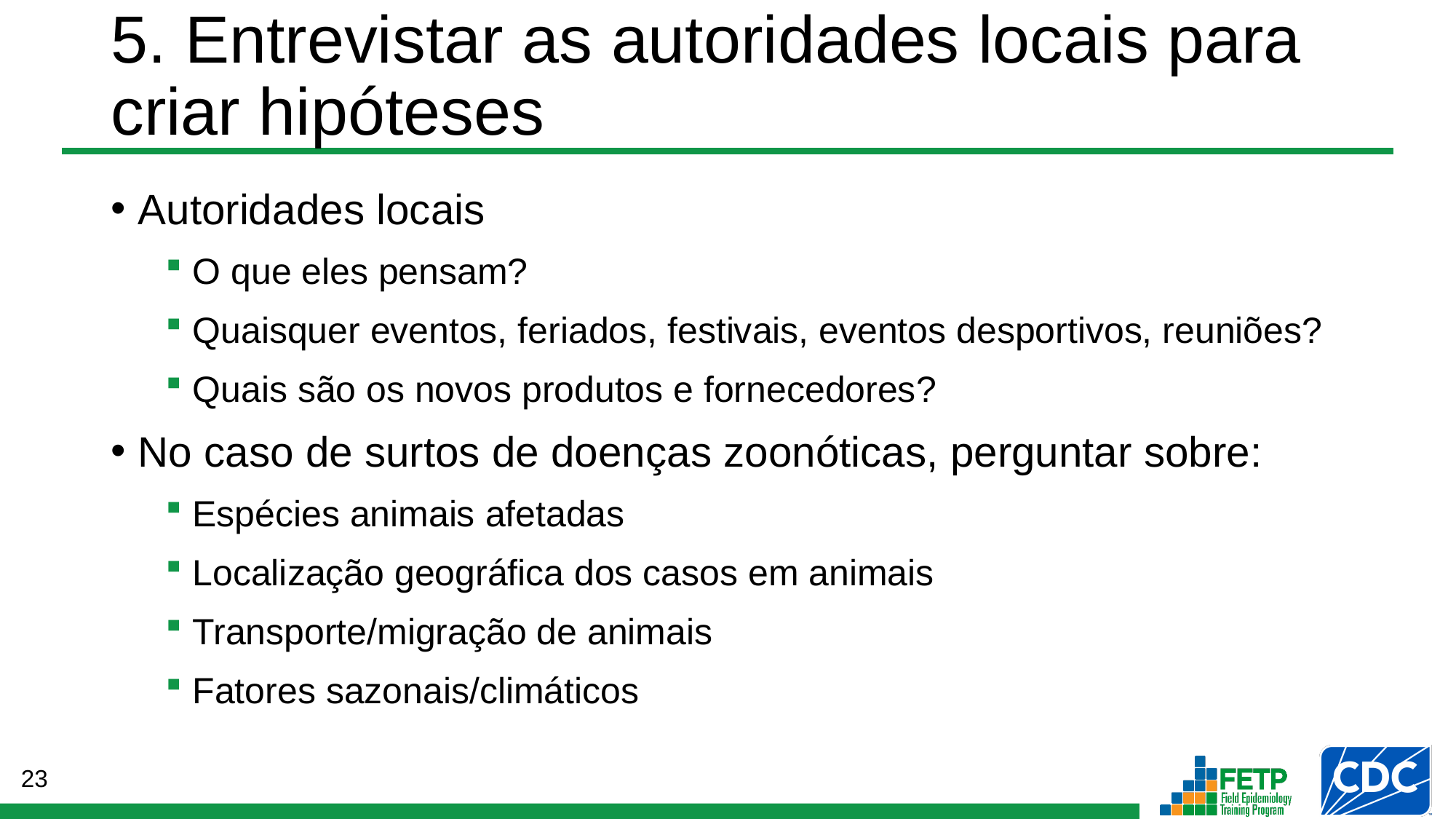

# 5. Entrevistar as autoridades locais para criar hipóteses
Autoridades locais
O que eles pensam?
Quaisquer eventos, feriados, festivais, eventos desportivos, reuniões?
Quais são os novos produtos e fornecedores?
No caso de surtos de doenças zoonóticas, perguntar sobre:
Espécies animais afetadas
Localização geográfica dos casos em animais
Transporte/migração de animais
Fatores sazonais/climáticos